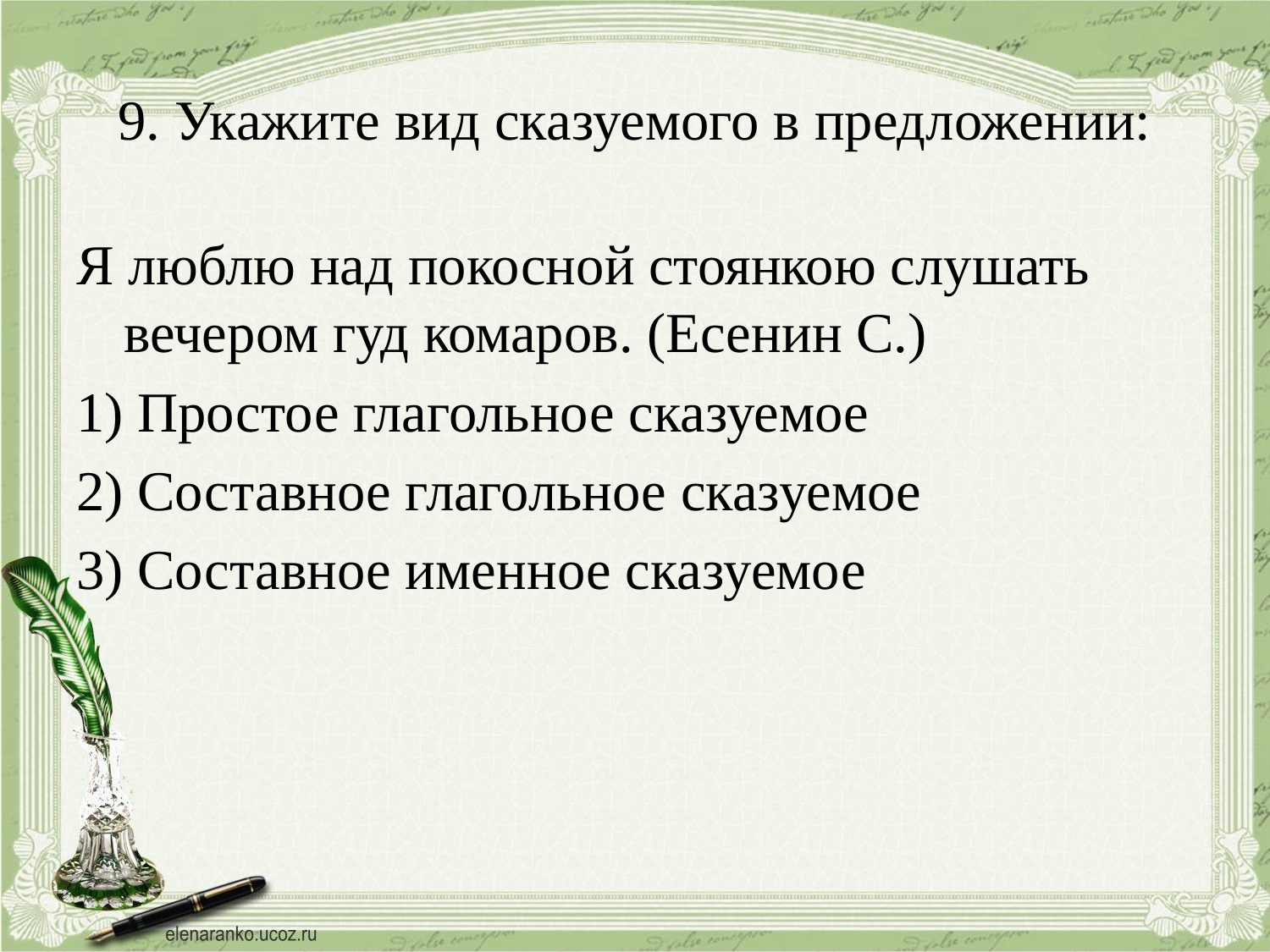

# 9. Укажите вид сказуемого в предложении:
Я люблю над покосной стоянкою слушать вечером гуд комаров. (Есенин С.)
1) Простое глагольное сказуемое
2) Составное глагольное сказуемое
3) Составное именное сказуемое